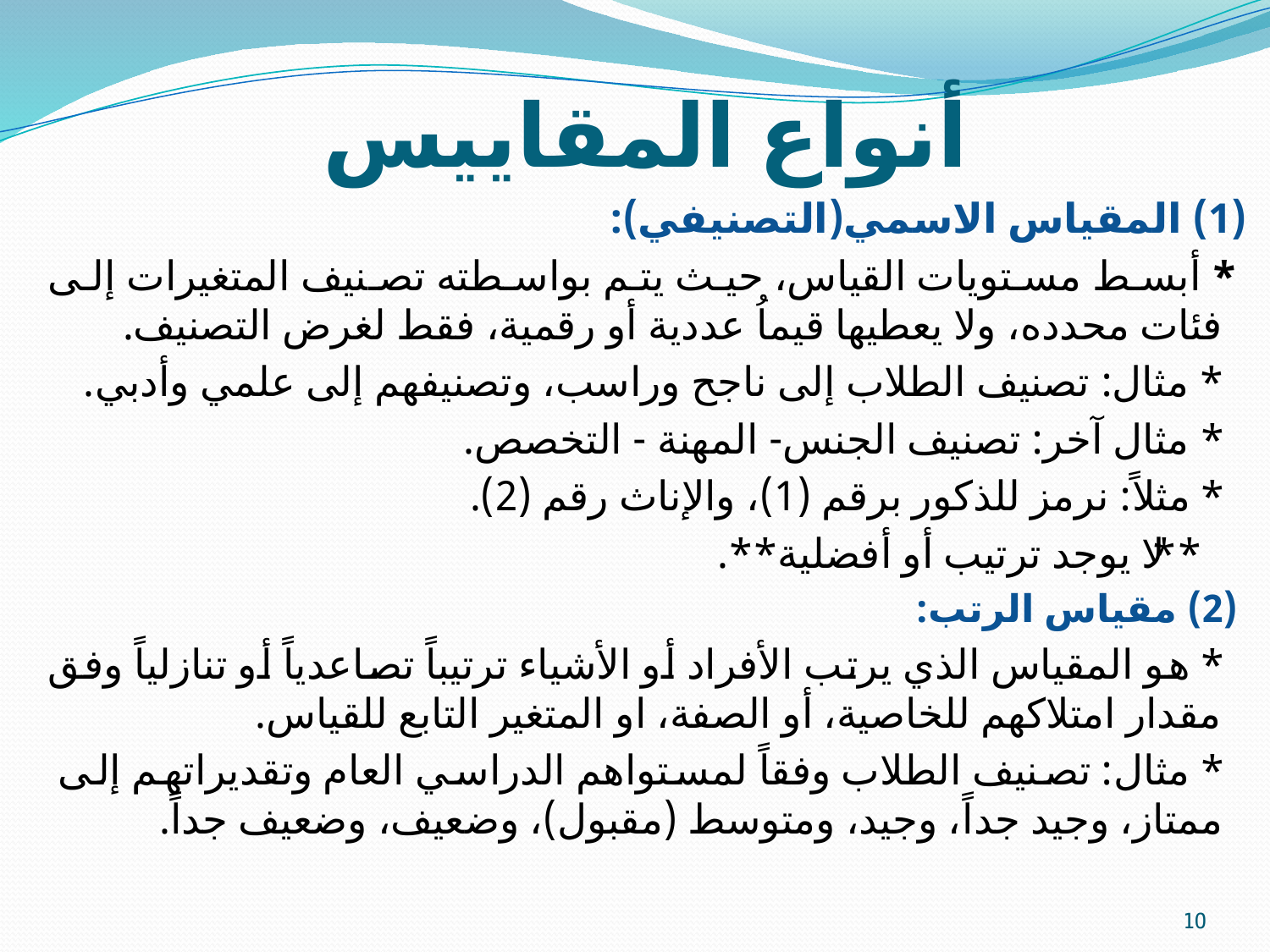

# أنواع المقاييس
 (1) المقياس الاسمي(التصنيفي):
  * أبسط مستويات القياس، حيث يتم بواسطته تصنيف المتغيرات إلى فئات محدده، ولا يعطيها قيماُ عددية أو رقمية، فقط لغرض التصنيف.
   * مثال: تصنيف الطلاب إلى ناجح وراسب، وتصنيفهم إلى علمي وأدبي.
   * مثال آخر: تصنيف الجنس- المهنة - التخصص.
   * مثلاً: نرمز للذكور برقم (1)، والإناث رقم (2).
   ** لا يوجد ترتيب أو أفضلية**.
  (2) مقياس الرتب:
   * هو المقياس الذي يرتب الأفراد أو الأشياء ترتيباً تصاعدياً أو تنازلياً وفق مقدار امتلاكهم للخاصية، أو الصفة، او المتغير التابع للقياس.
   * مثال: تصنيف الطلاب وفقاً لمستواهم الدراسي العام وتقديراتهم إلى  ممتاز، وجيد جداً، وجيد، ومتوسط (مقبول)، وضعيف، وضعيف جداً.
10